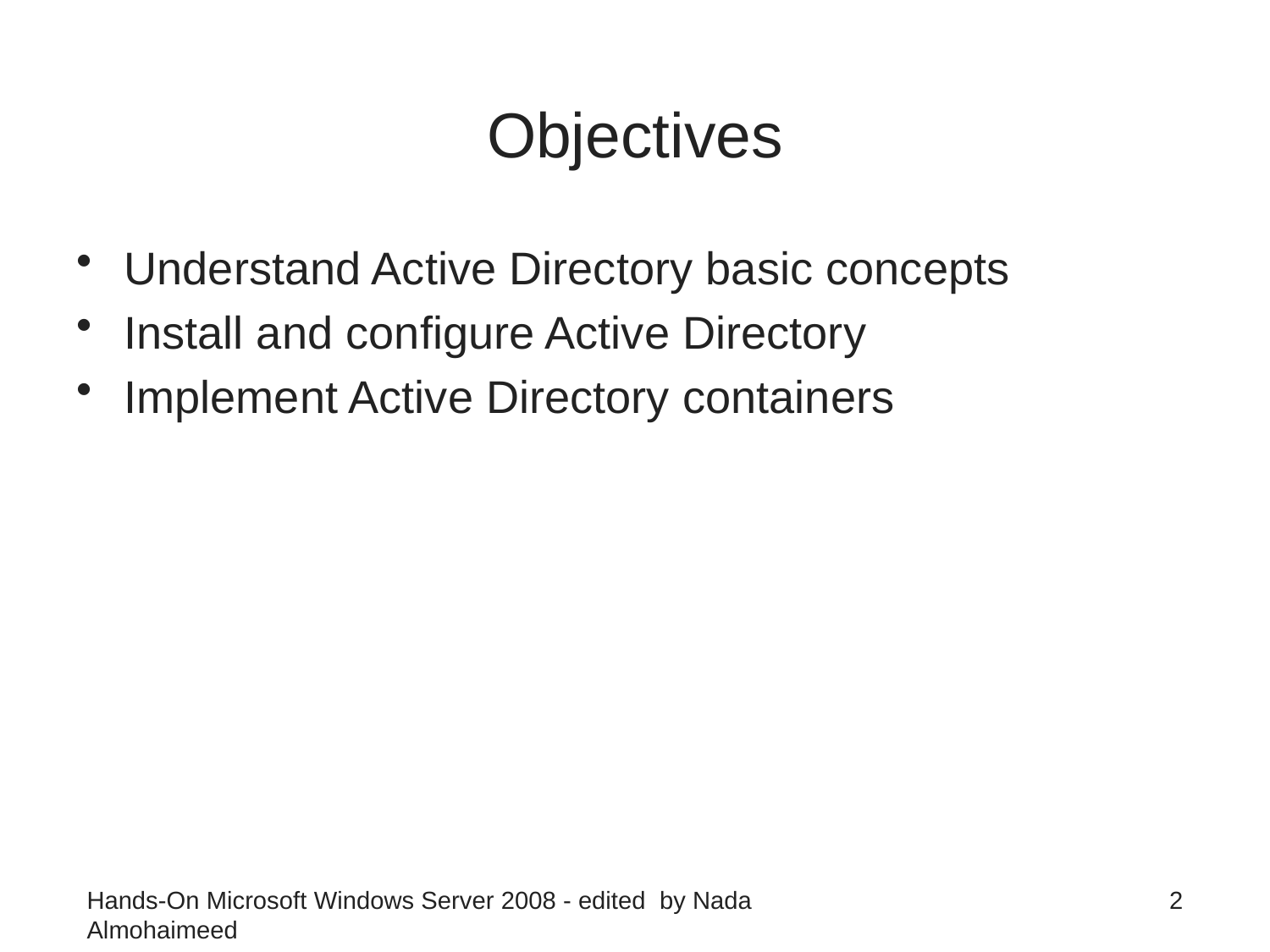

# Objectives
Understand Active Directory basic concepts
Install and configure Active Directory
Implement Active Directory containers
Hands-On Microsoft Windows Server 2008 - edited  by Nada Almohaimeed
2